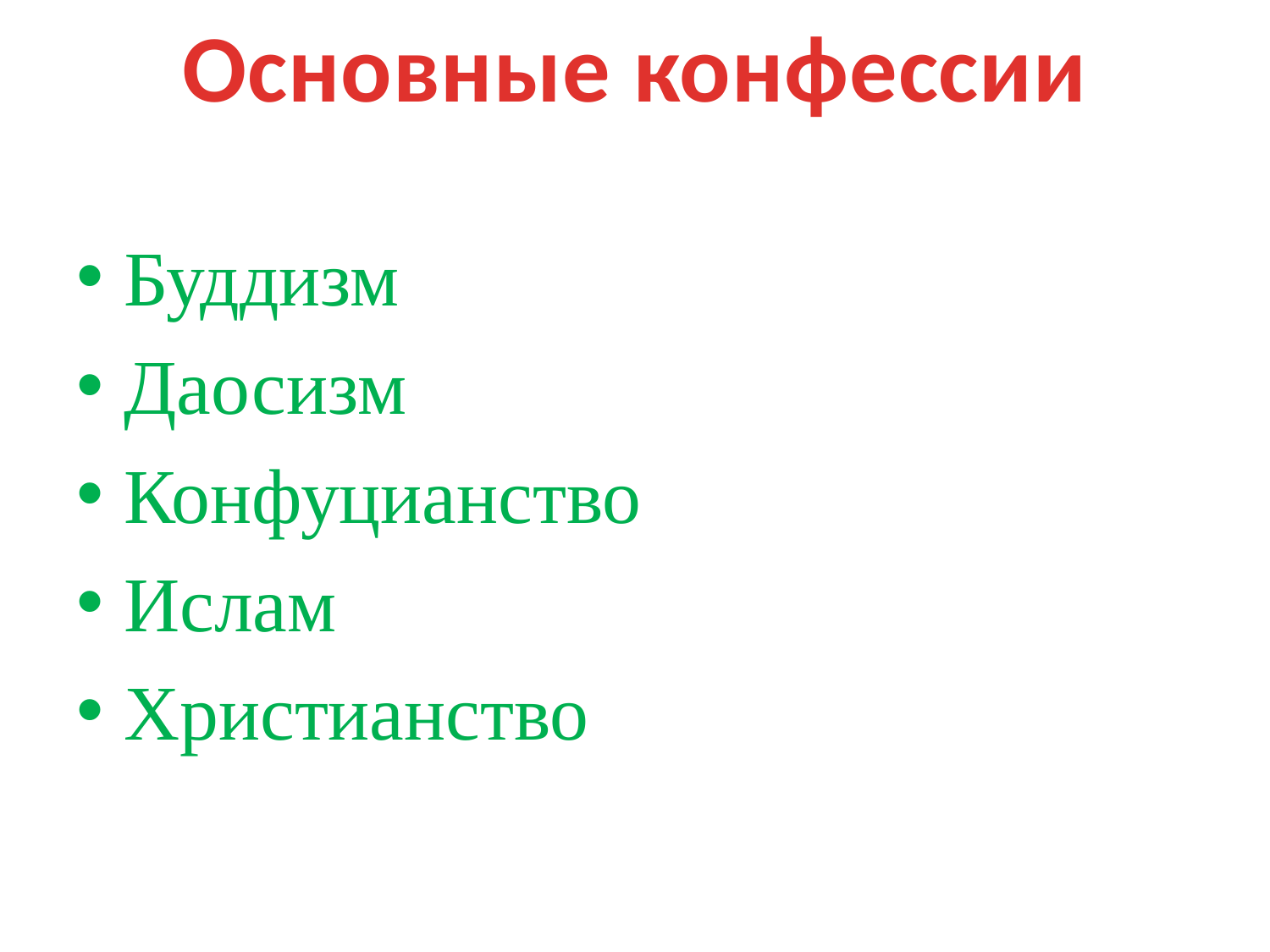

Основные конфессии
Буддизм
Даосизм
Конфуцианство
Ислам
Христианство